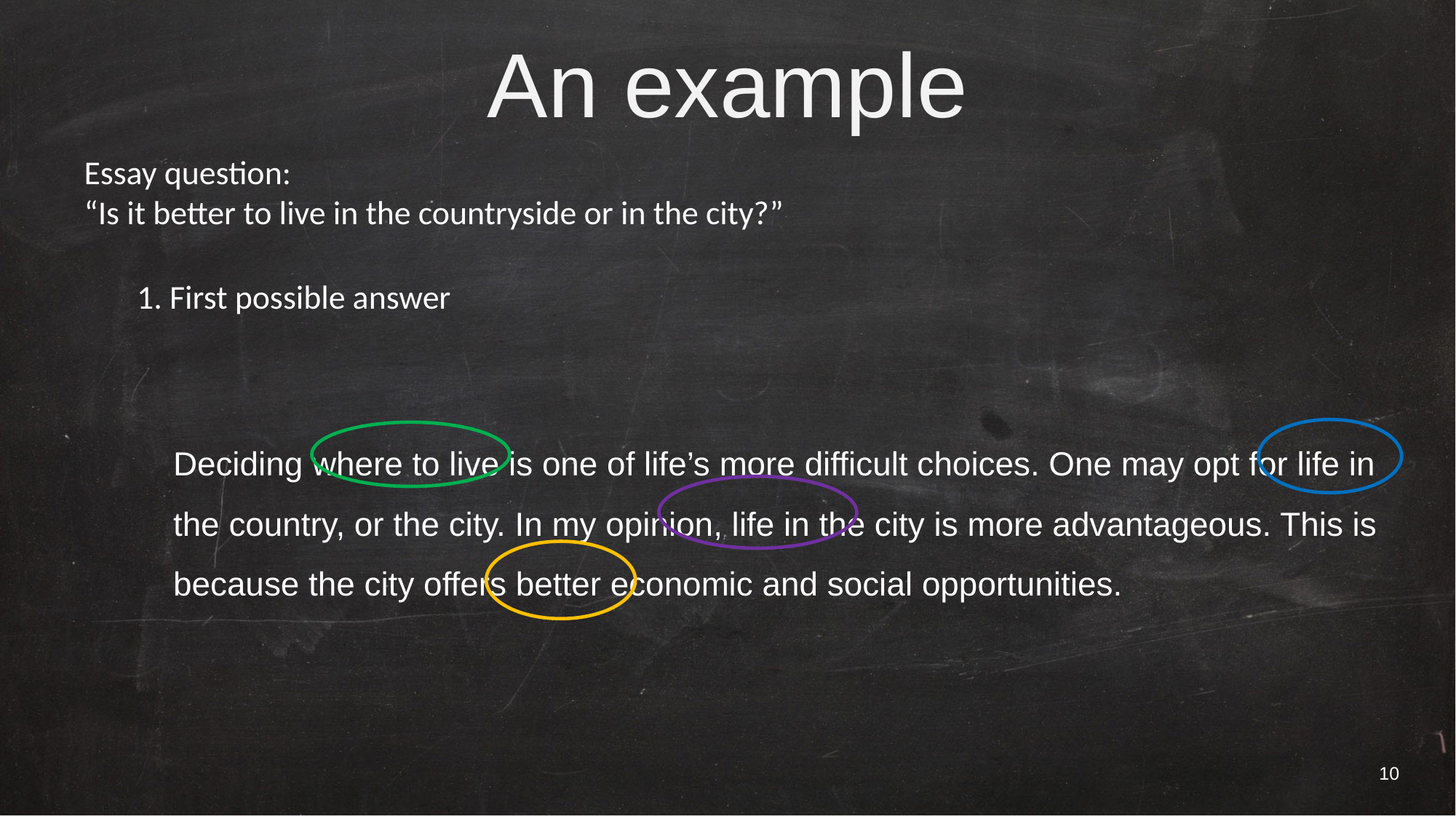

# An example
Essay question:
“Is it better to live in the countryside or in the city?”
1. First possible answer
Deciding where to live is one of life’s more difficult choices. One may opt for life in the country, or the city. In my opinion, life in the city is more advantageous. This is because the city offers better economic and social opportunities.

10